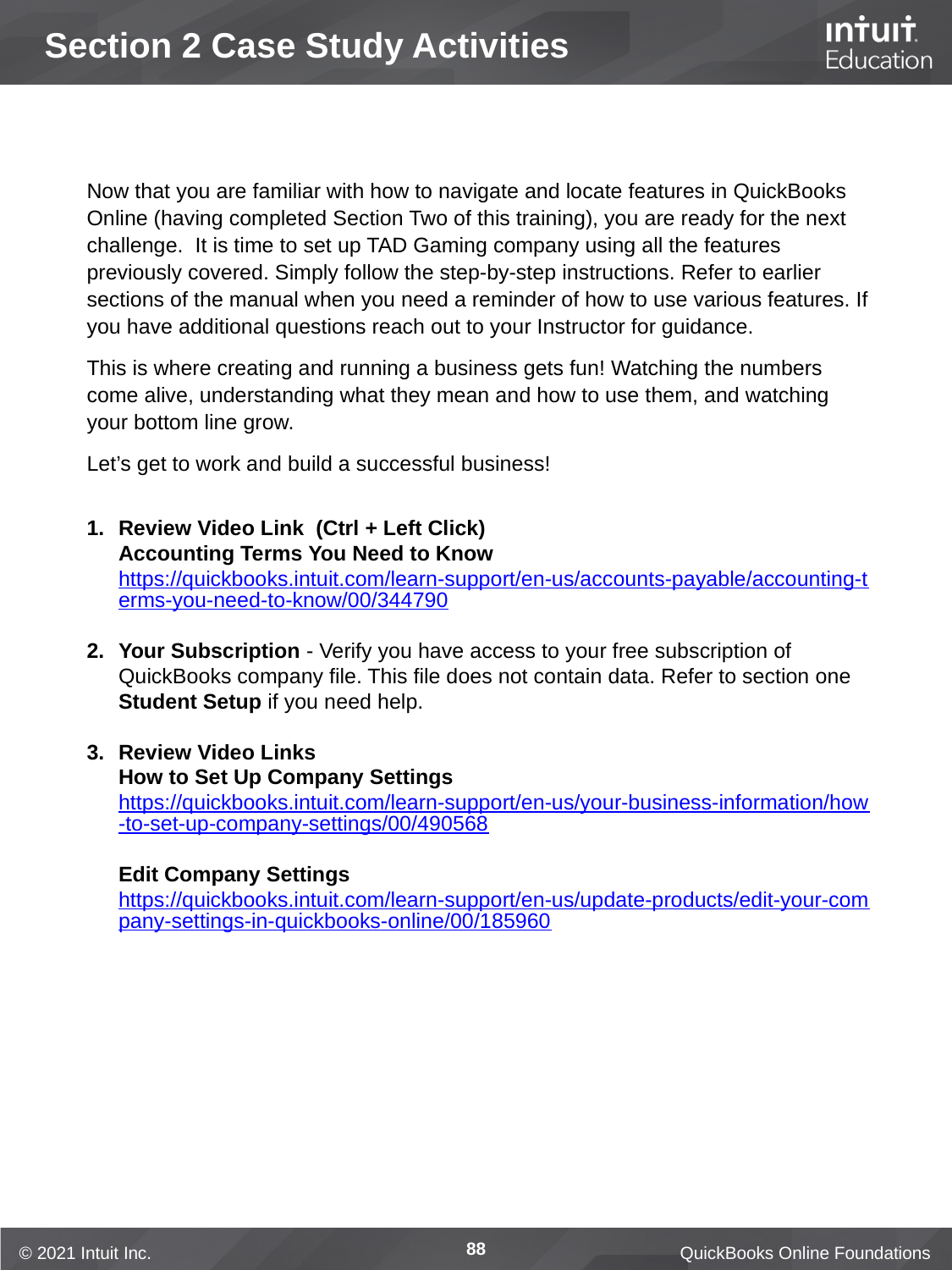

# Section 2 Case Study Activities
Now that you are familiar with how to navigate and locate features in QuickBooks Online (having completed Section Two of this training), you are ready for the next challenge.  It is time to set up TAD Gaming company using all the features previously covered. Simply follow the step-by-step instructions. Refer to earlier sections of the manual when you need a reminder of how to use various features. If you have additional questions reach out to your Instructor for guidance.
This is where creating and running a business gets fun! Watching the numbers come alive, understanding what they mean and how to use them, and watching your bottom line grow.
Let’s get to work and build a successful business!

Review Video Link  (Ctrl + Left Click)
Accounting Terms You Need to Know
https://quickbooks.intuit.com/learn-support/en-us/accounts-payable/accounting-terms-you-need-to-know/00/344790

Your Subscription - Verify you have access to your free subscription of QuickBooks company file. This file does not contain data. Refer to section one Student Setup if you need help.

Review Video Links
How to Set Up Company Settings
https://quickbooks.intuit.com/learn-support/en-us/your-business-information/how-to-set-up-company-settings/00/490568

Edit Company Settings
https://quickbooks.intuit.com/learn-support/en-us/update-products/edit-your-company-settings-in-quickbooks-online/00/185960

88